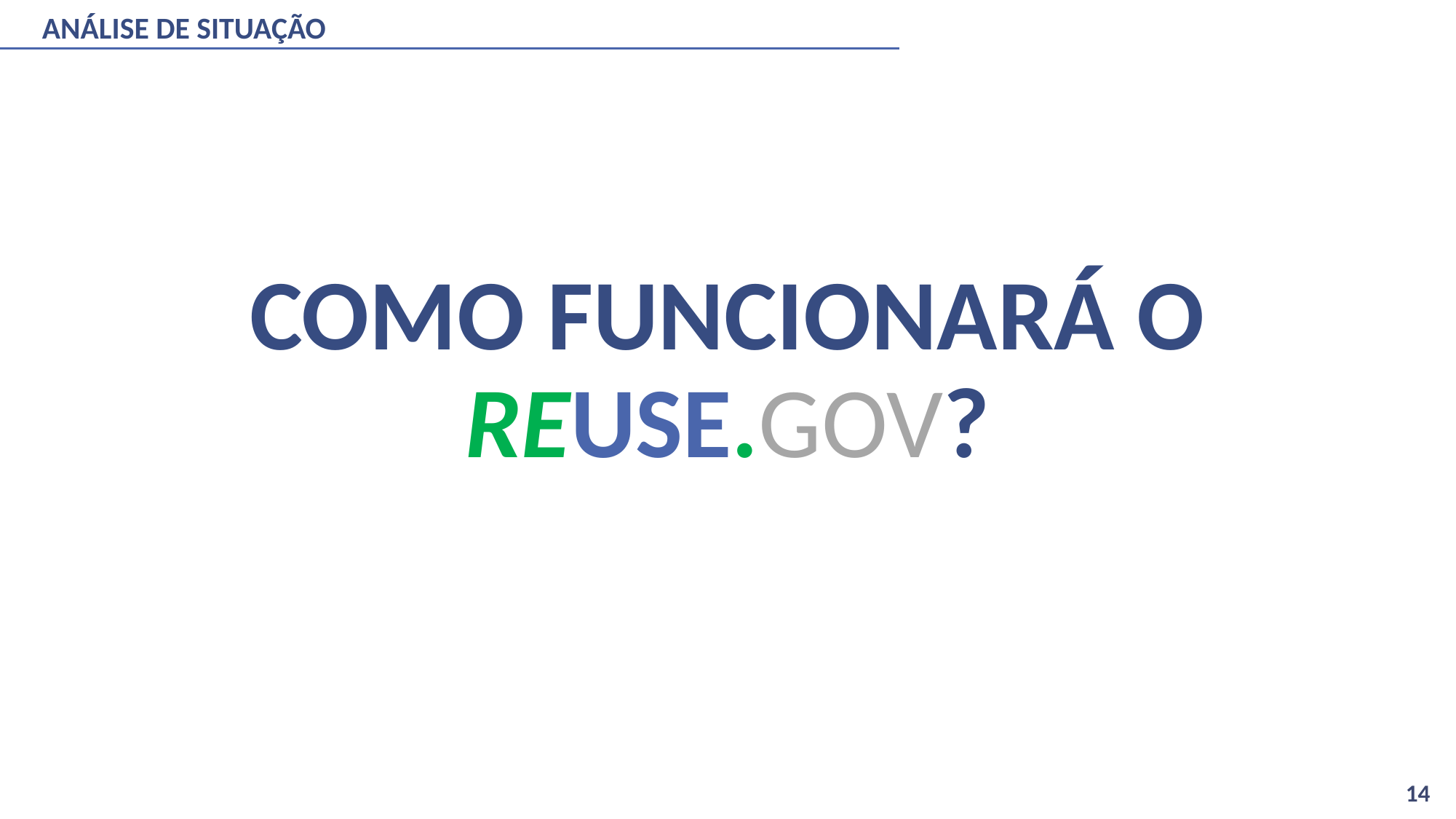

# ANÁLISE DE SITUAÇÃO

COMO FUNCIONARÁ O REUSE.GOV?
14